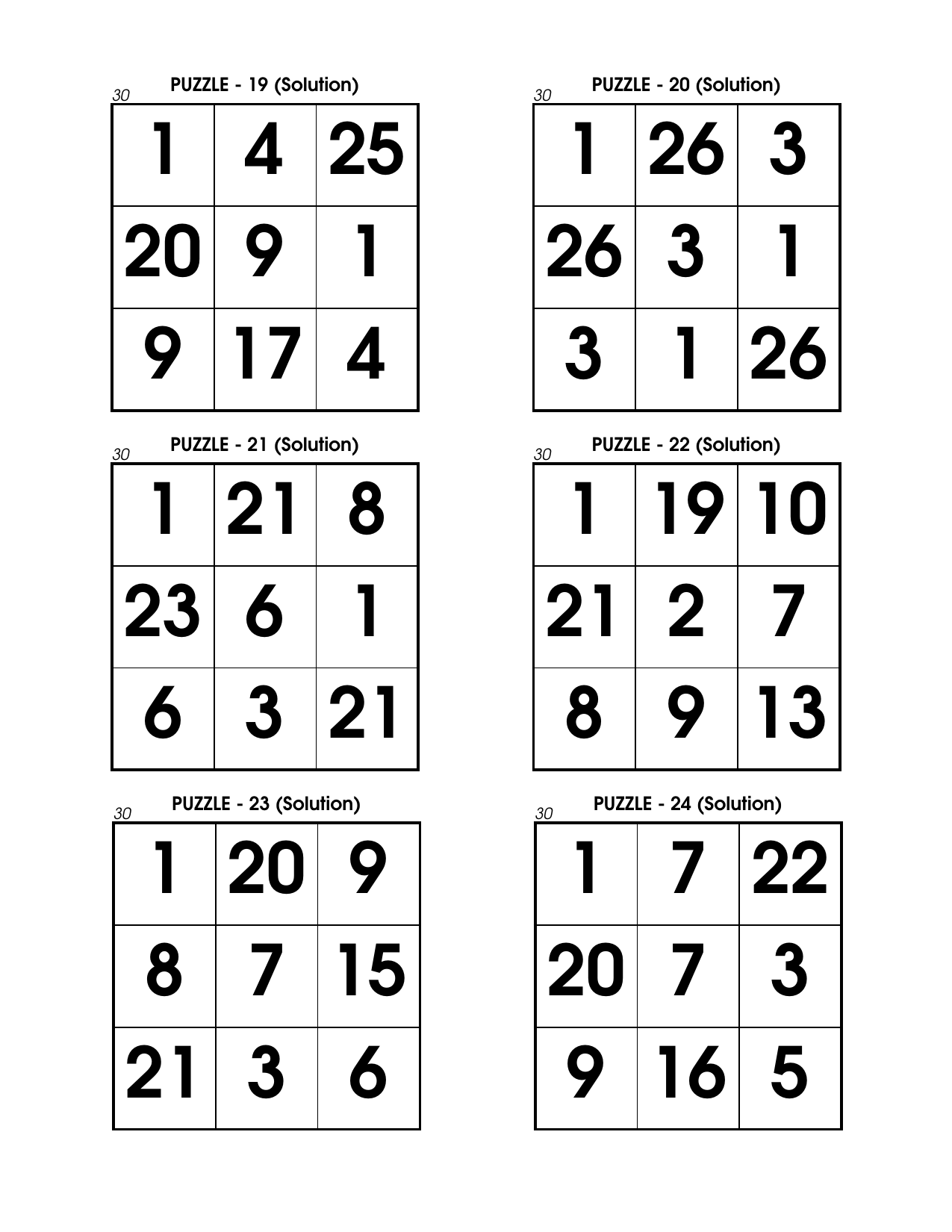

PUZZLE - 19 (Solution)
PUZZLE - 20 (Solution)
30
30
| 1 | 4 | 25 |
| --- | --- | --- |
| 20 | 9 | 1 |
| 9 | 17 | 4 |
| 1 | 26 | 3 |
| --- | --- | --- |
| 26 | 3 | 1 |
| 3 | 1 | 26 |
PUZZLE - 21 (Solution)
PUZZLE - 22 (Solution)
30
30
| 1 | 21 | 8 |
| --- | --- | --- |
| 23 | 6 | 1 |
| 6 | 3 | 21 |
| 1 | 19 | 10 |
| --- | --- | --- |
| 21 | 2 | 7 |
| 8 | 9 | 13 |
PUZZLE - 23 (Solution)
PUZZLE - 24 (Solution)
30
30
| 1 | 20 | 9 |
| --- | --- | --- |
| 8 | 7 | 15 |
| 21 | 3 | 6 |
| 1 | 7 | 22 |
| --- | --- | --- |
| 20 | 7 | 3 |
| 9 | 16 | 5 |